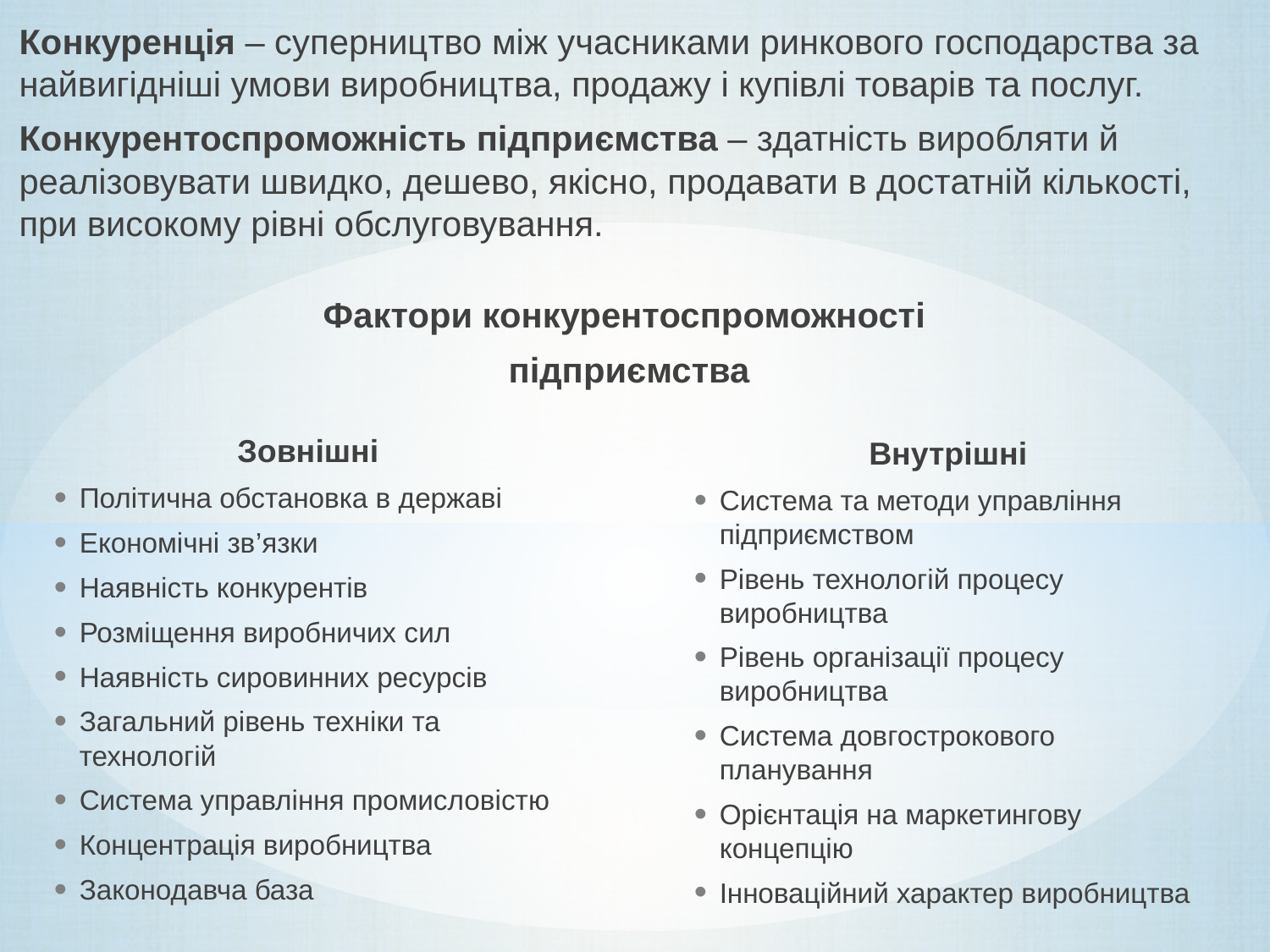

Конкуренція – суперництво між учасниками ринкового господарства за найвигідніші умови виробництва, продажу і купівлі товарів та послуг.
Конкурентоспроможність підприємства – здатність виробляти й реалізовувати швидко, дешево, якісно, продавати в достатній кількості, при високому рівні обслуговування.
Фактори конкурентоспроможності
підприємства
Зовнішні
Політична обстановка в державі
Економічні зв’язки
Наявність конкурентів
Розміщення виробничих сил
Наявність сировинних ресурсів
Загальний рівень техніки та технологій
Система управління промисловістю
Концентрація виробництва
Законодавча база
Внутрішні
Система та методи управління підприємством
Рівень технологій процесу виробництва
Рівень організації процесу виробництва
Система довгострокового планування
Орієнтація на маркетингову концепцію
Інноваційний характер виробництва